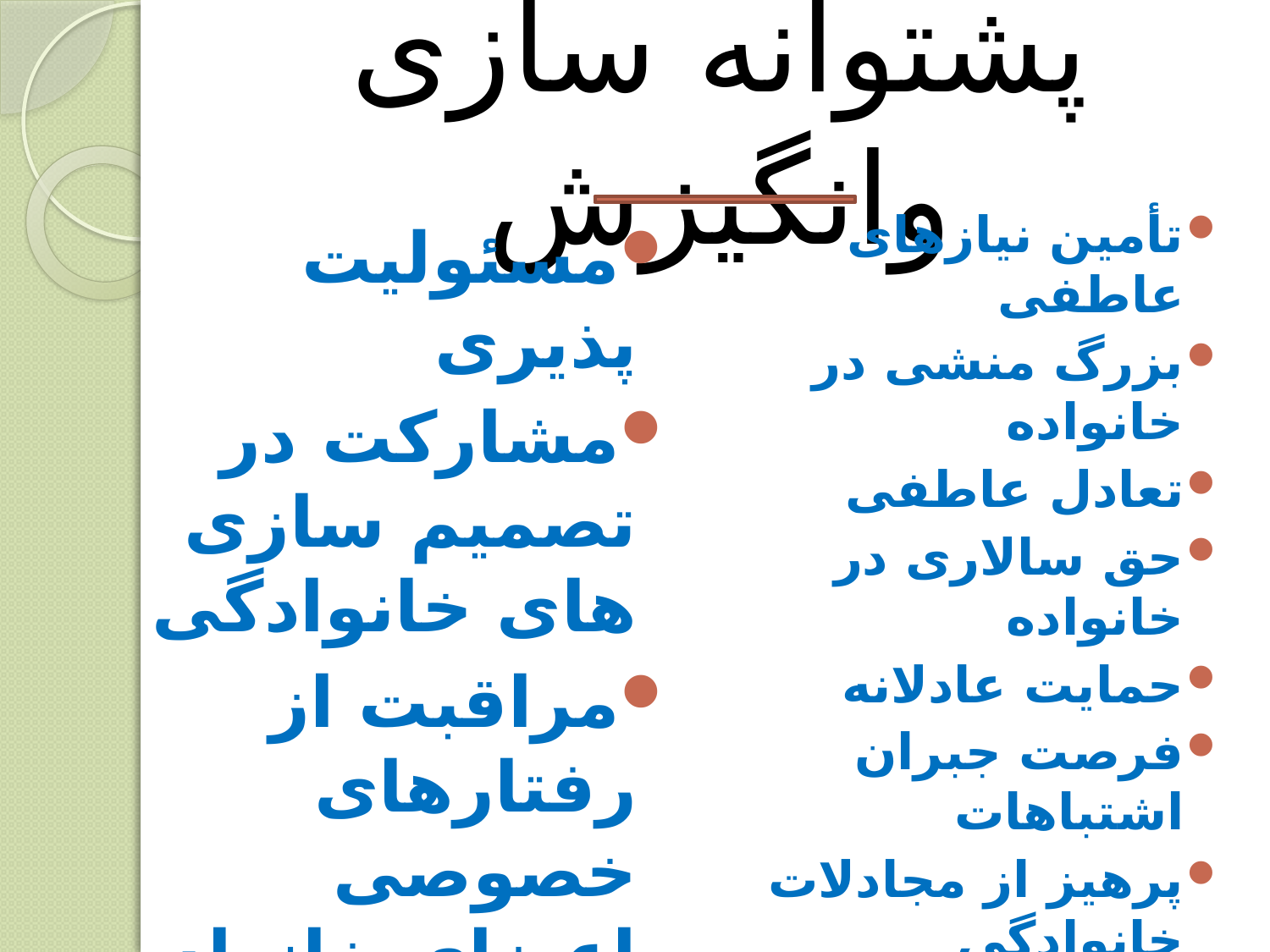

# پشتوانه سازی وانگیزش

تأمین نیازهای عاطفی
بزرگ منشی در خانواده
تعادل عاطفی
حق سالاری در خانواده
حمایت عادلانه
فرصت جبران اشتباهات
پرهیز از مجادلات خانوادگی

مسئولیت پذیری
مشارکت در تصمیم سازی های خانوادگی
مراقبت از رفتارهای خصوصی اعضای خانواده و مهمانان
حذف خطاهای دروازه
عدم قیاس با دیگران